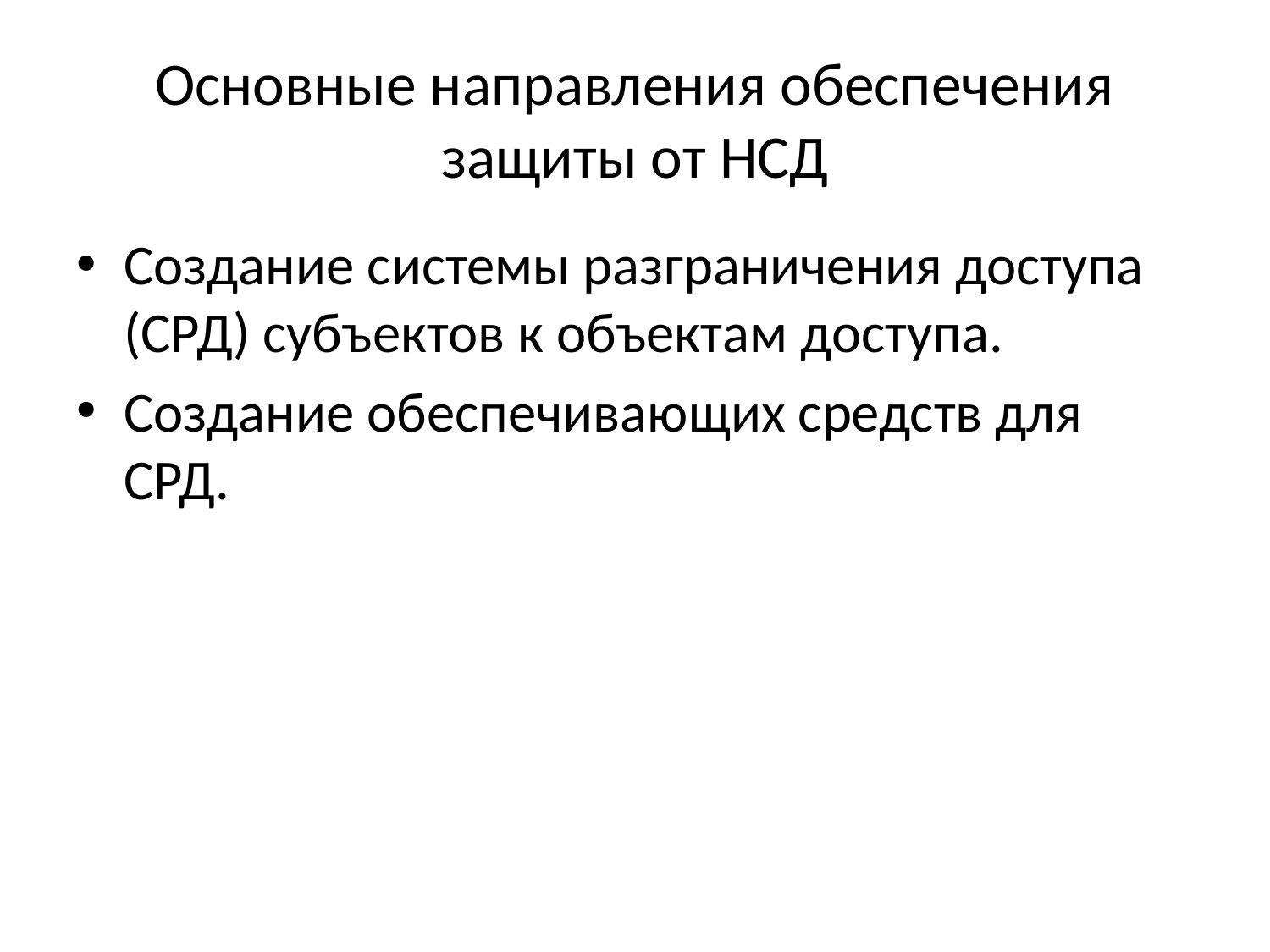

# Основные направления обеспечения защиты от НСД
Создание системы разграничения доступа (СРД) субъектов к объектам доступа.
Создание обеспечивающих средств для СРД.